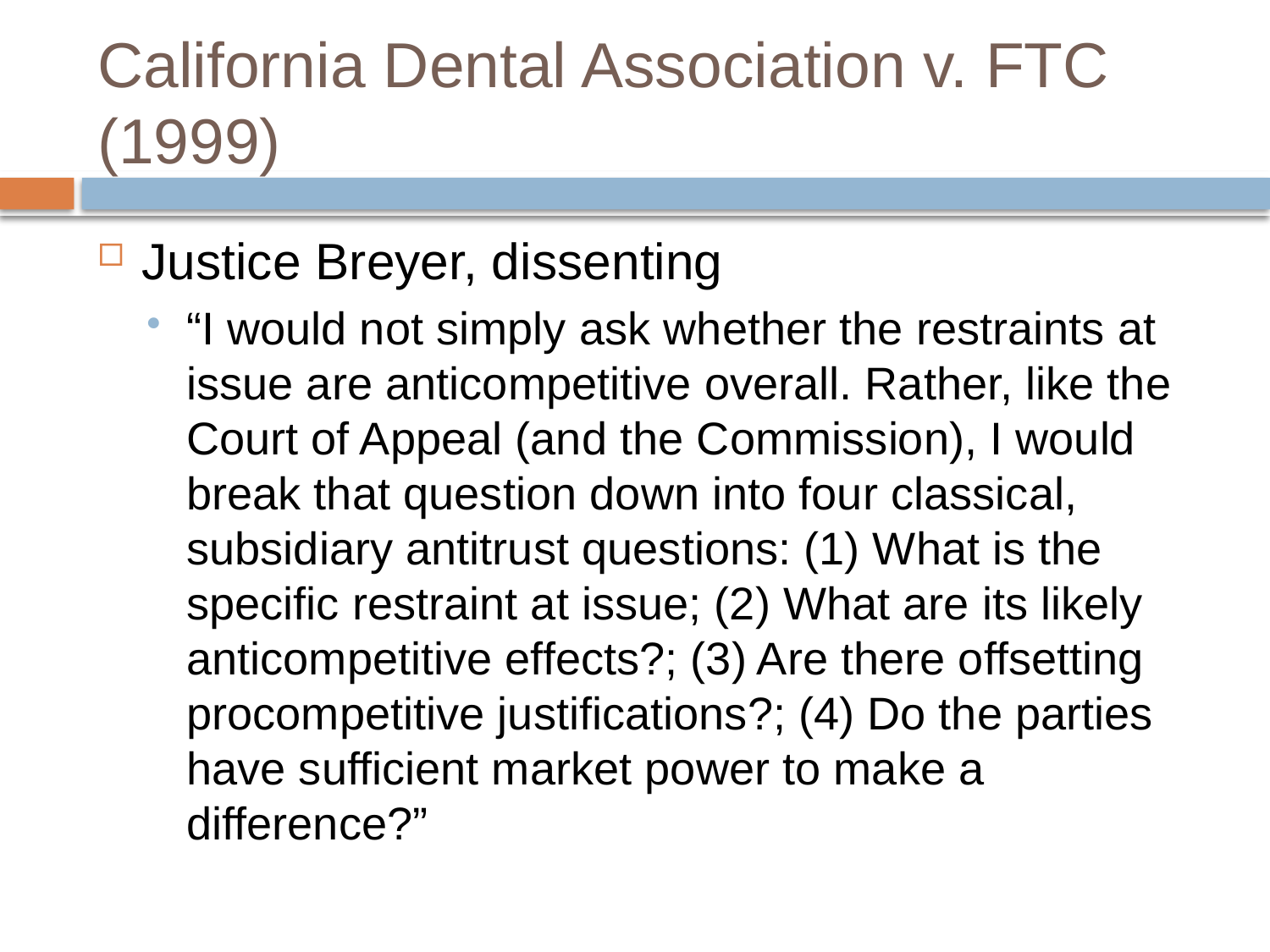

# California Dental Association v. FTC (1999)
Justice Breyer, dissenting
“I would not simply ask whether the restraints at issue are anticompetitive overall. Rather, like the Court of Appeal (and the Commission), I would break that question down into four classical, subsidiary antitrust questions: (1) What is the specific restraint at issue; (2) What are its likely anticompetitive effects?; (3) Are there offsetting procompetitive justifications?; (4) Do the parties have sufficient market power to make a difference?”